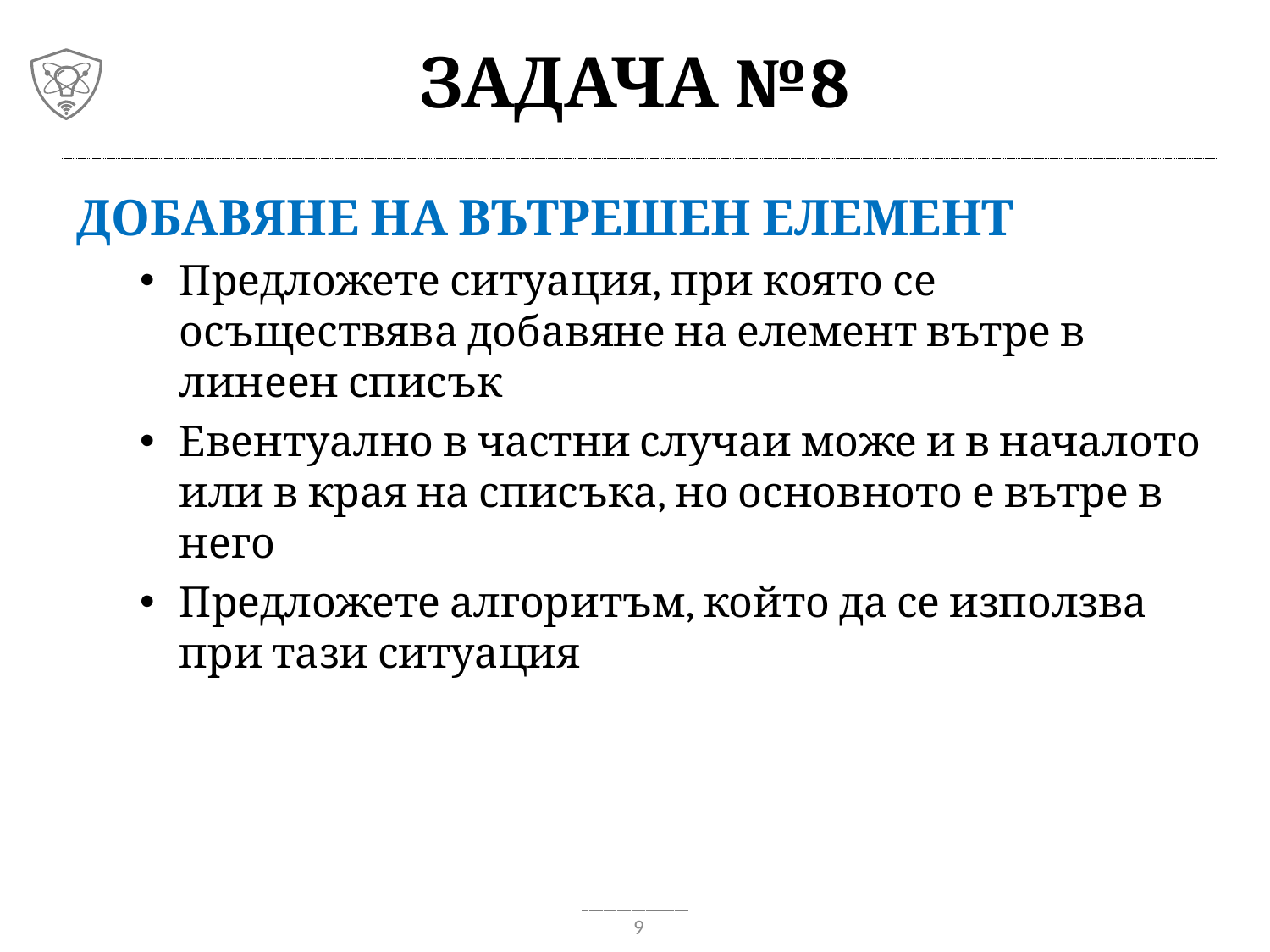

# Задача №8
Добавяне на вътрешен елемент
Предложете ситуация, при която се осъществява добавяне на елемент вътре в линеен списък
Евентуално в частни случаи може и в началото или в края на списъка, но основното е вътре в него
Предложете алгоритъм, който да се използва при тази ситуация
9